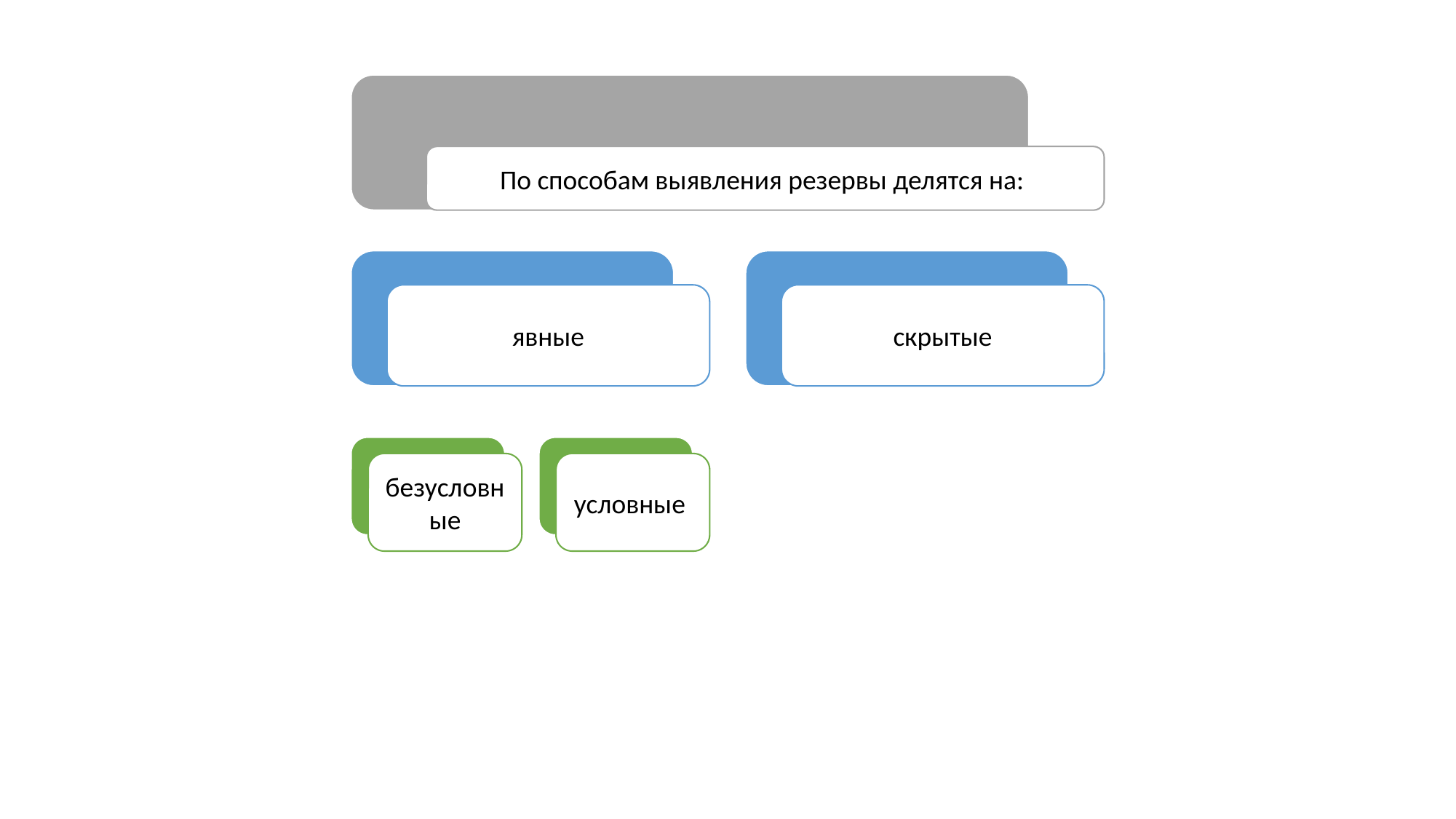

По способам выявления резервы делятся на:
явные
безусловные
условные
скрытые